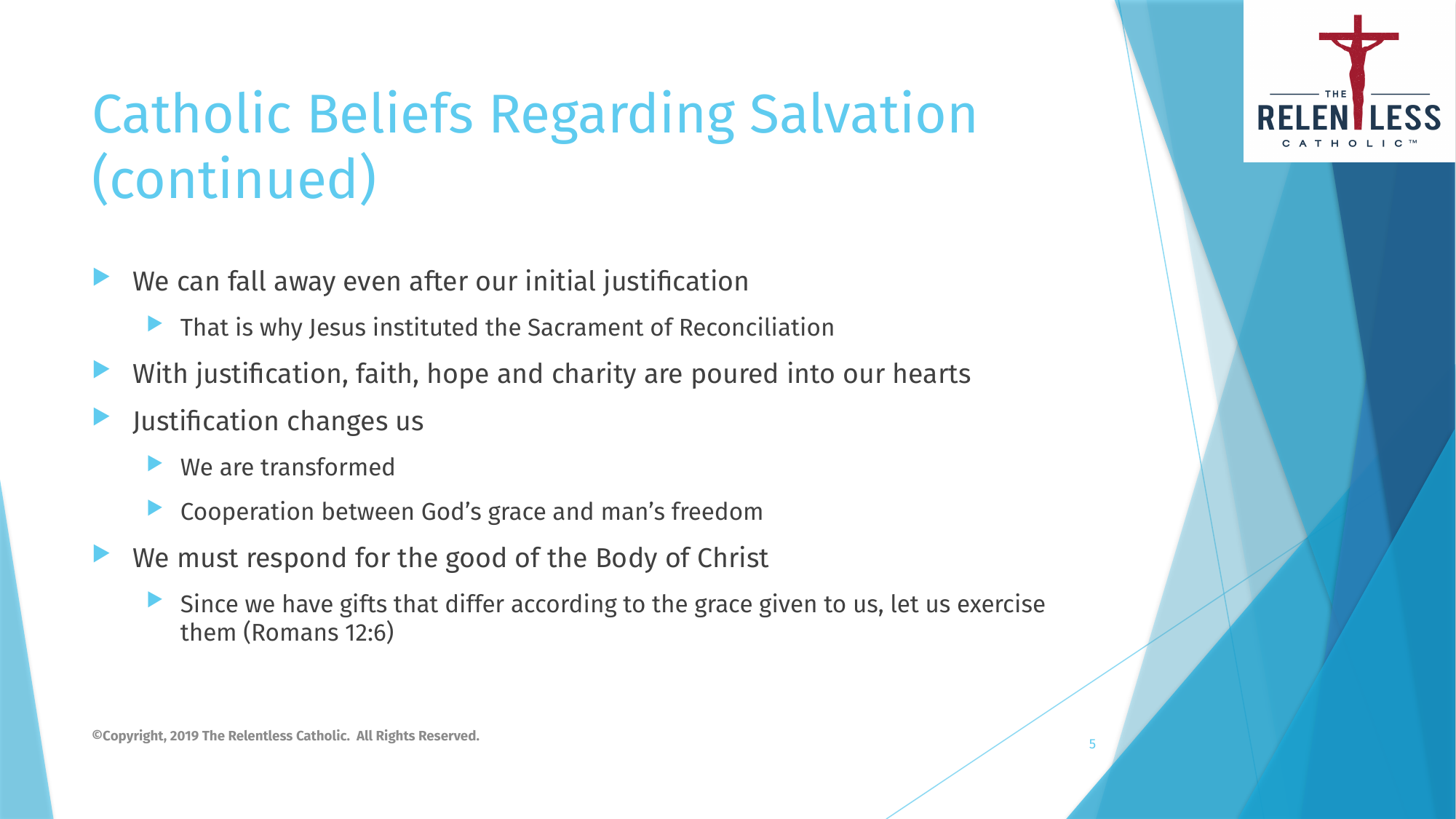

# Catholic Beliefs Regarding Salvation (continued)
We can fall away even after our initial justification
That is why Jesus instituted the Sacrament of Reconciliation
With justification, faith, hope and charity are poured into our hearts
Justification changes us
We are transformed
Cooperation between God’s grace and man’s freedom
We must respond for the good of the Body of Christ
Since we have gifts that differ according to the grace given to us, let us exercise them (Romans 12:6)
©Copyright, 2019 The Relentless Catholic.  All Rights Reserved.

5